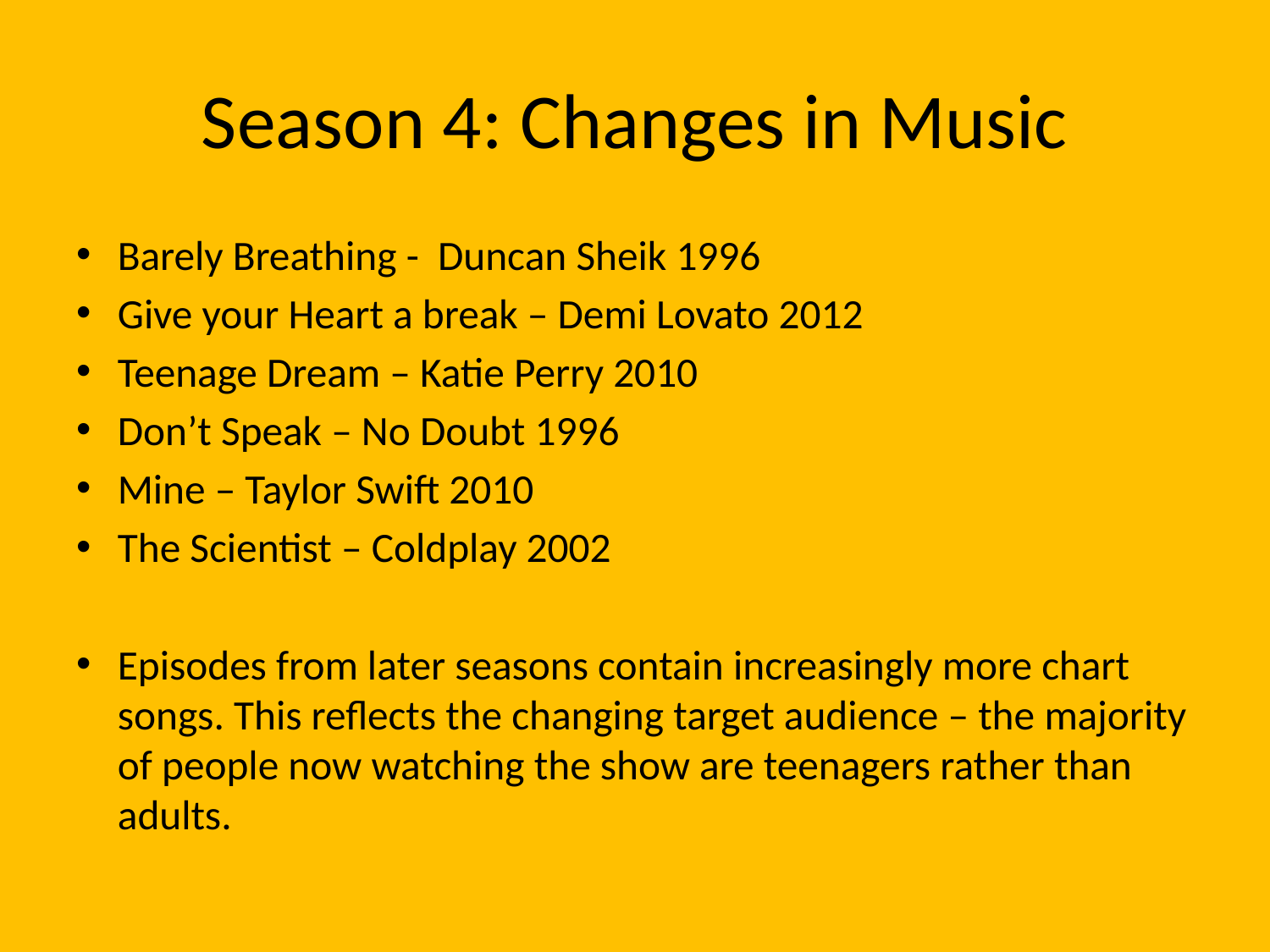

# Season 4: Changes in Music
Barely Breathing -  Duncan Sheik 1996
Give your Heart a break – Demi Lovato 2012
Teenage Dream – Katie Perry 2010
Don’t Speak – No Doubt 1996
Mine – Taylor Swift 2010
The Scientist – Coldplay 2002

Episodes from later seasons contain increasingly more chart songs. This reflects the changing target audience – the majority of people now watching the show are teenagers rather than adults.